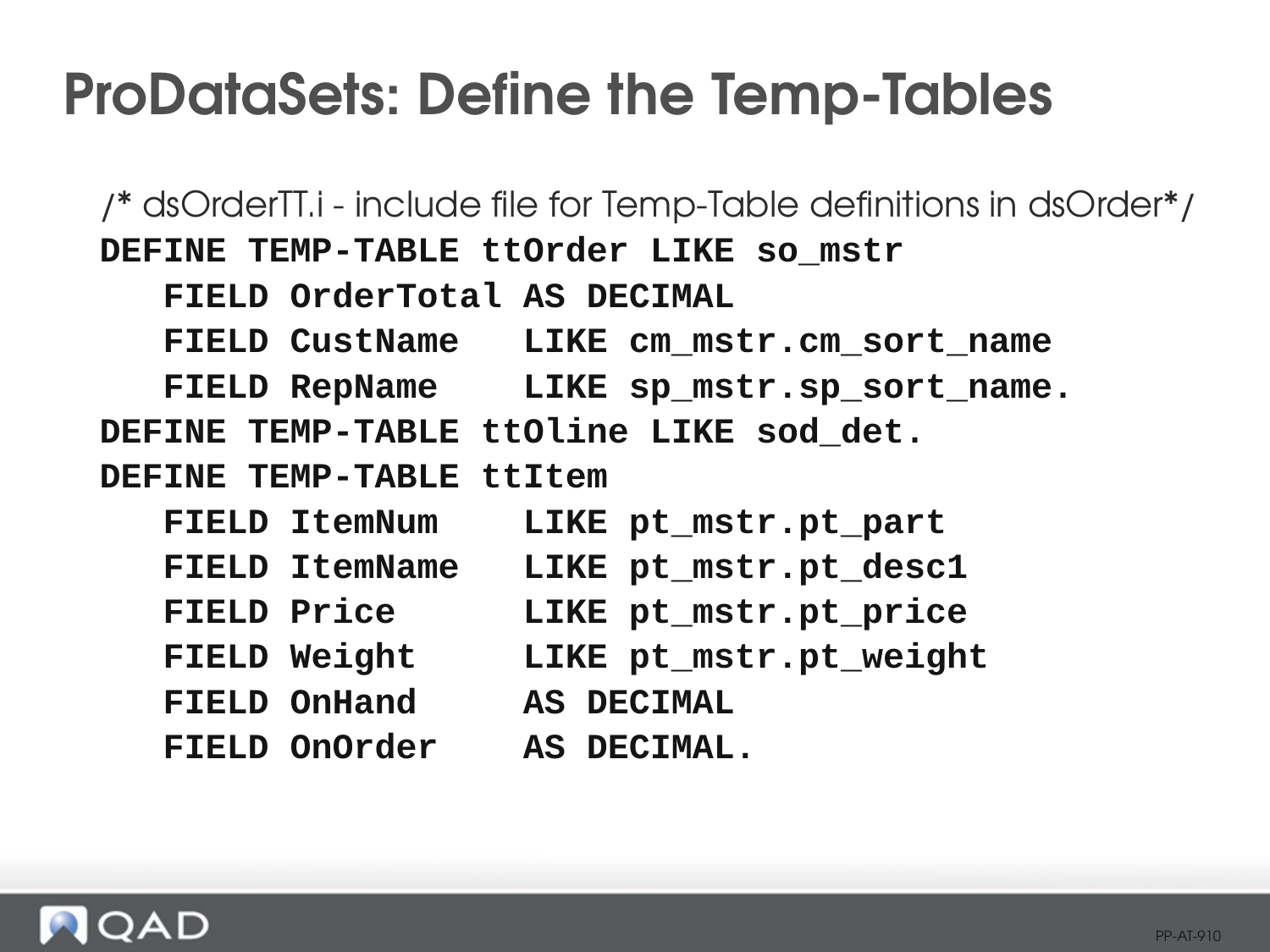

# ProDataSets: Define the Temp-Tables
/* dsOrderTT.i - include file for Temp-Table definitions in dsOrder*/
DEFINE TEMP-TABLE ttOrder LIKE so_mstr
   FIELD OrderTotal AS DECIMAL
   FIELD CustName   LIKE cm_mstr.cm_sort_name
   FIELD RepName    LIKE sp_mstr.sp_sort_name.
DEFINE TEMP-TABLE ttOline LIKE sod_det.
DEFINE TEMP-TABLE ttItem
   FIELD ItemNum    LIKE pt_mstr.pt_part
   FIELD ItemName   LIKE pt_mstr.pt_desc1
   FIELD Price      LIKE pt_mstr.pt_price
   FIELD Weight     LIKE pt_mstr.pt_weight
   FIELD OnHand     AS DECIMAL
   FIELD OnOrder    AS DECIMAL.
PP-AT-910